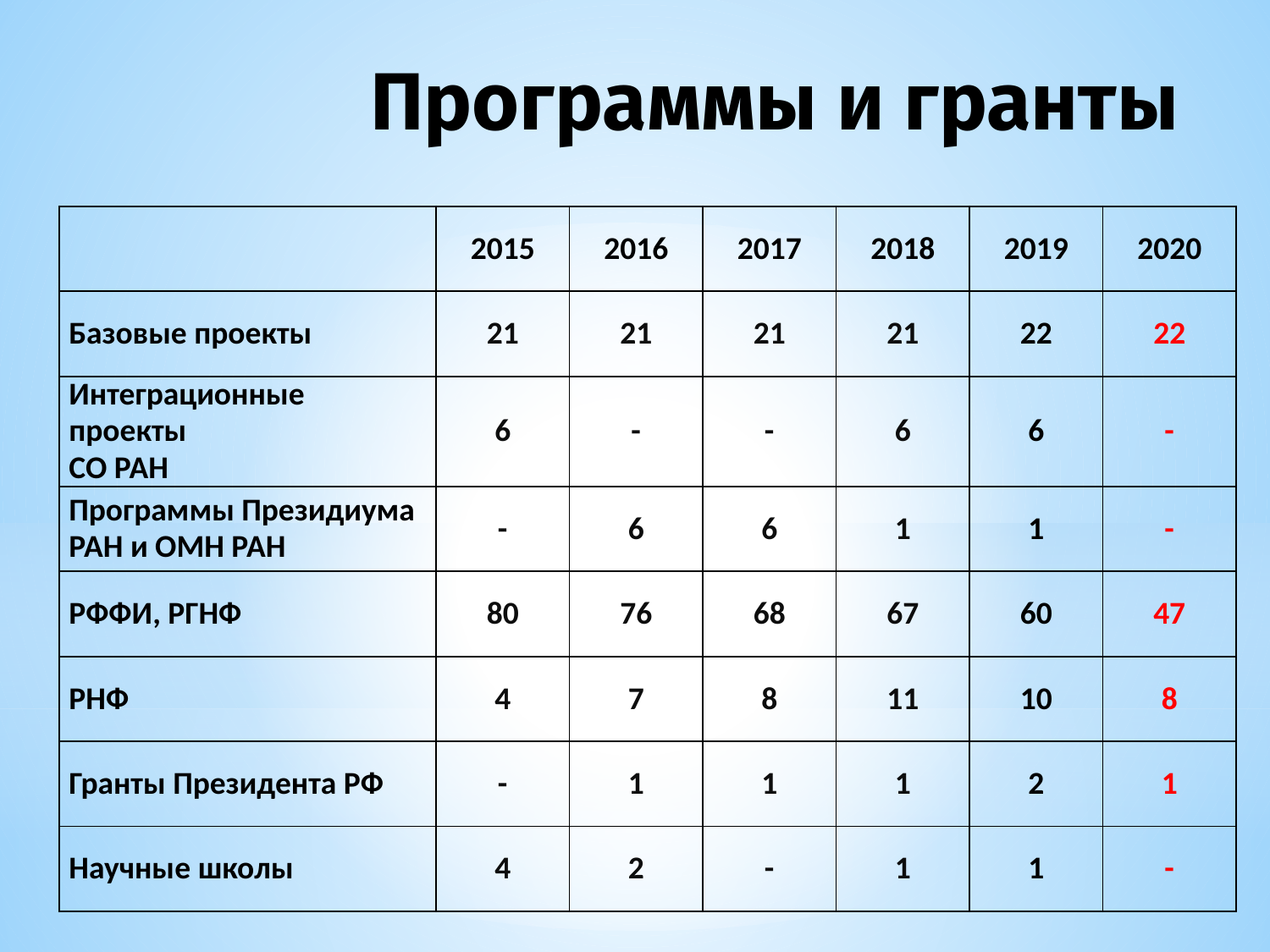

# Программы и гранты
|  | 2015 | 2016 | 2017 | 2018 | 2019 | 2020 |
| --- | --- | --- | --- | --- | --- | --- |
| Базовые проекты | 21 | 21 | 21 | 21 | 22 | 22 |
| Интеграционные проекты СО РАН | 6 | - | - | 6 | 6 | - |
| Программы Президиума РАН и ОМН РАН | - | 6 | 6 | 1 | 1 | - |
| РФФИ, РГНФ | 80 | 76 | 68 | 67 | 60 | 47 |
| РНФ | 4 | 7 | 8 | 11 | 10 | 8 |
| Гранты Президента РФ | - | 1 | 1 | 1 | 2 | 1 |
| Научные школы | 4 | 2 | - | 1 | 1 | - |